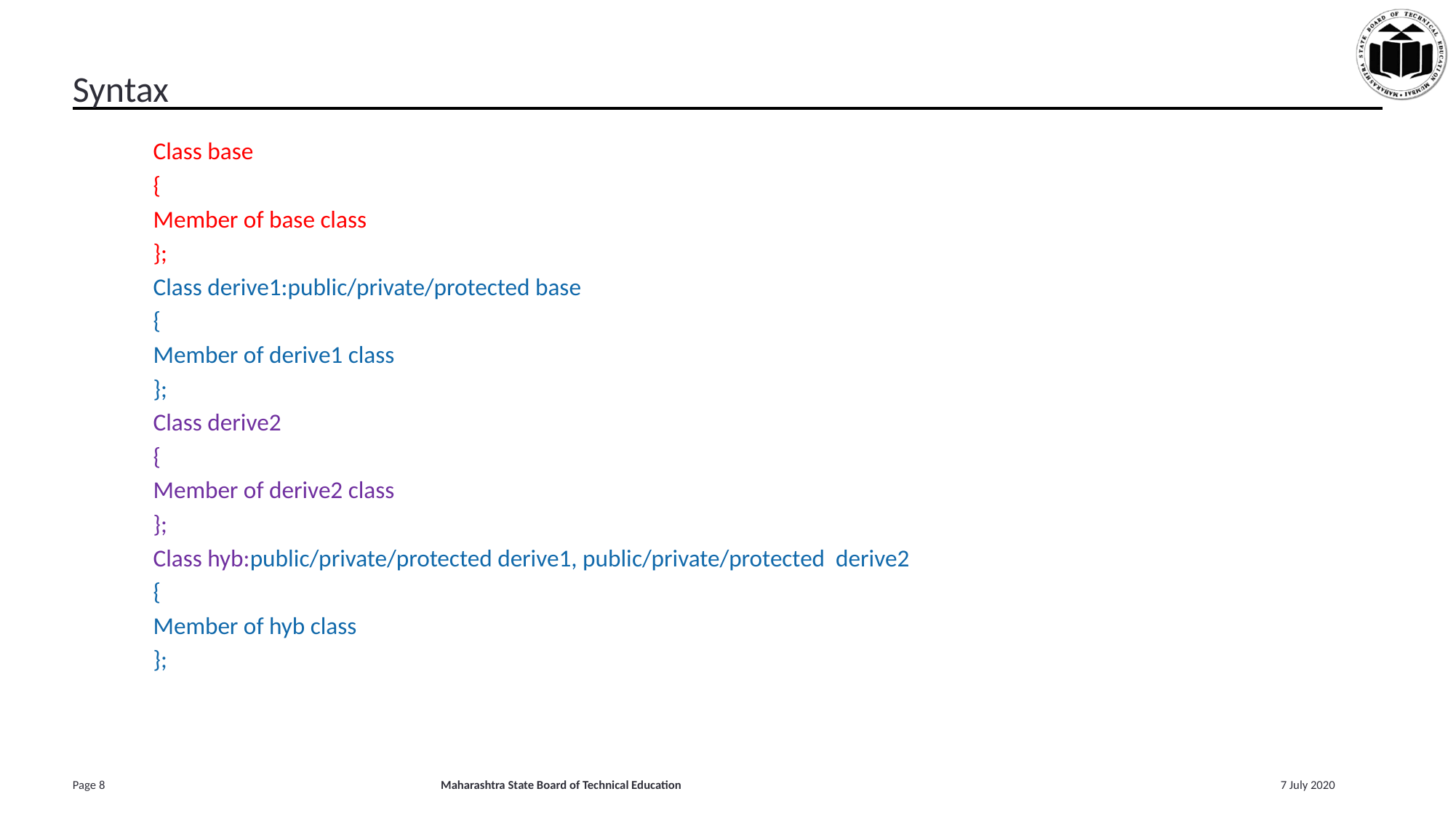

# Syntax
Class base
{
Member of base class
};
Class derive1:public/private/protected base
{
Member of derive1 class
};
Class derive2
{
Member of derive2 class
};
Class hyb:public/private/protected derive1, public/private/protected  derive2
{
Member of hyb class
};